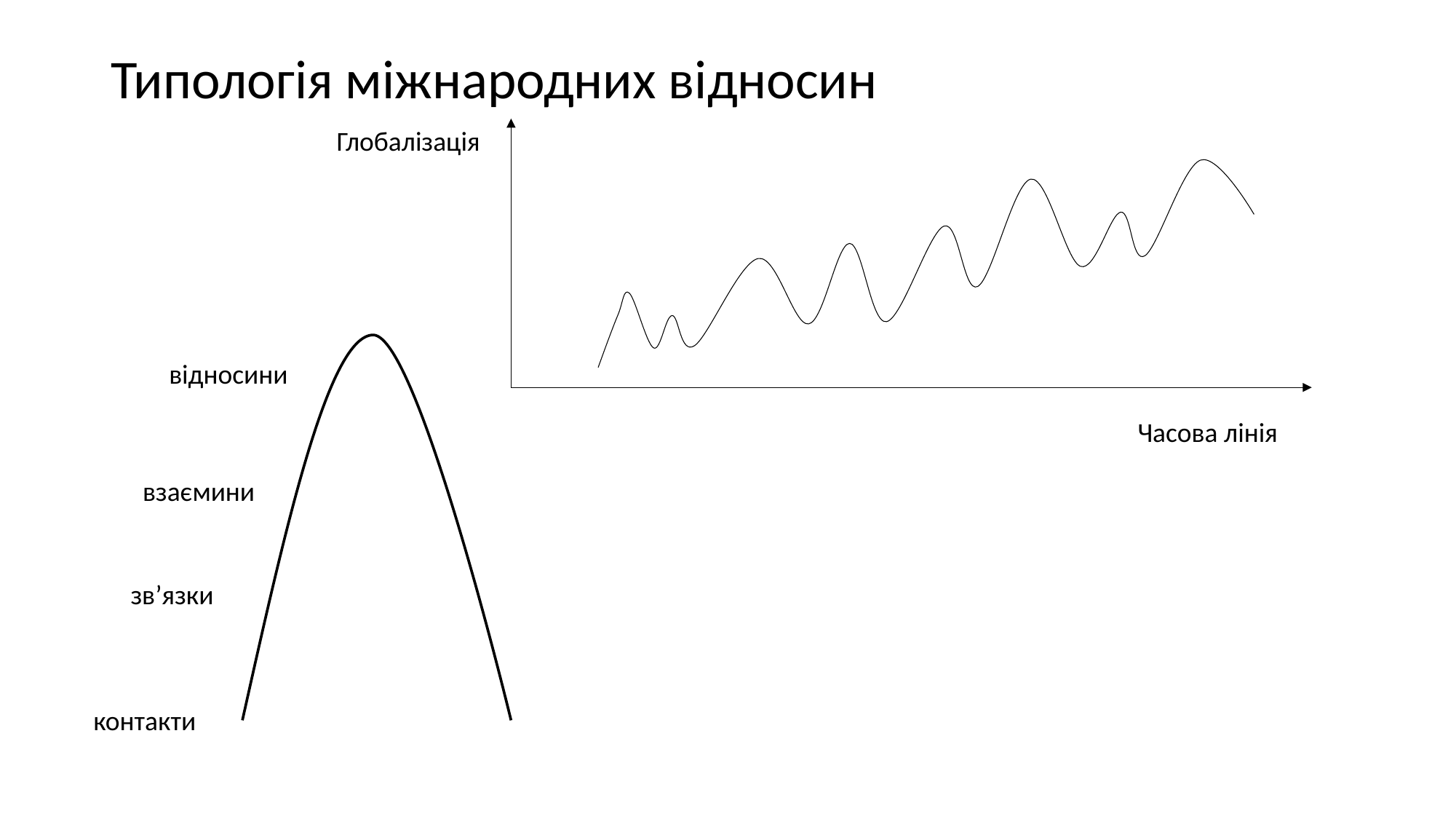

# Типологія міжнародних відносин
Глобалізація

відносини
Часова лінія
взаємини
зв’язки
контакти